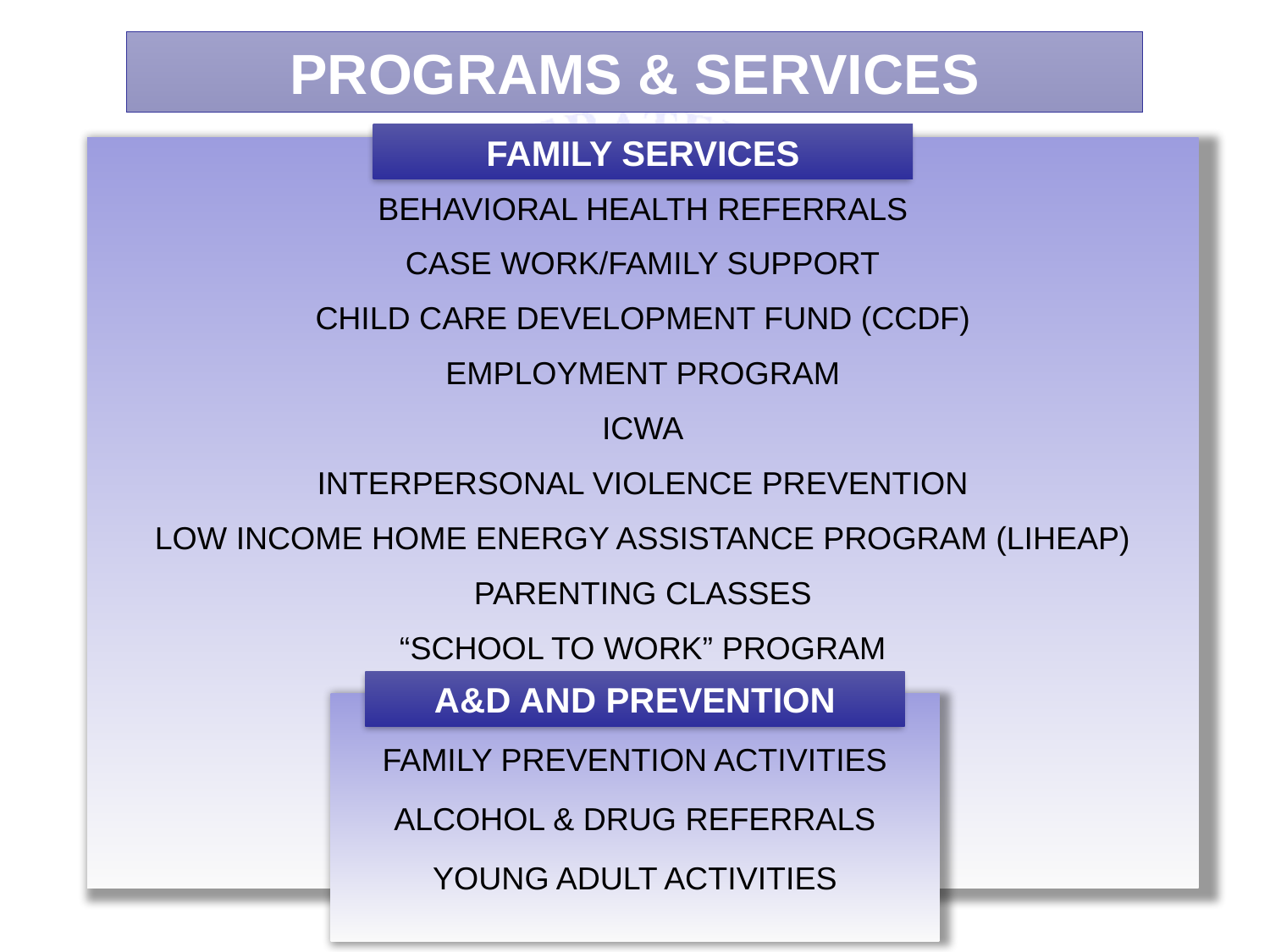

PROGRAMS & SERVICES
FAMILY SERVICES

BEHAVIORAL HEALTH REFERRALS

CASE WORK/FAMILY SUPPORT

CHILD CARE DEVELOPMENT FUND (CCDF)

EMPLOYMENT PROGRAM

ICWA

INTERPERSONAL VIOLENCE PREVENTION

LOW INCOME HOME ENERGY ASSISTANCE PROGRAM (LIHEAP)

PARENTING CLASSES

“SCHOOL TO WORK” PROGRAM
A&D AND PREVENTION
FAMILY PREVENTION ACTIVITIES

ALCOHOL & DRUG REFERRALS

YOUNG ADULT ACTIVITIES